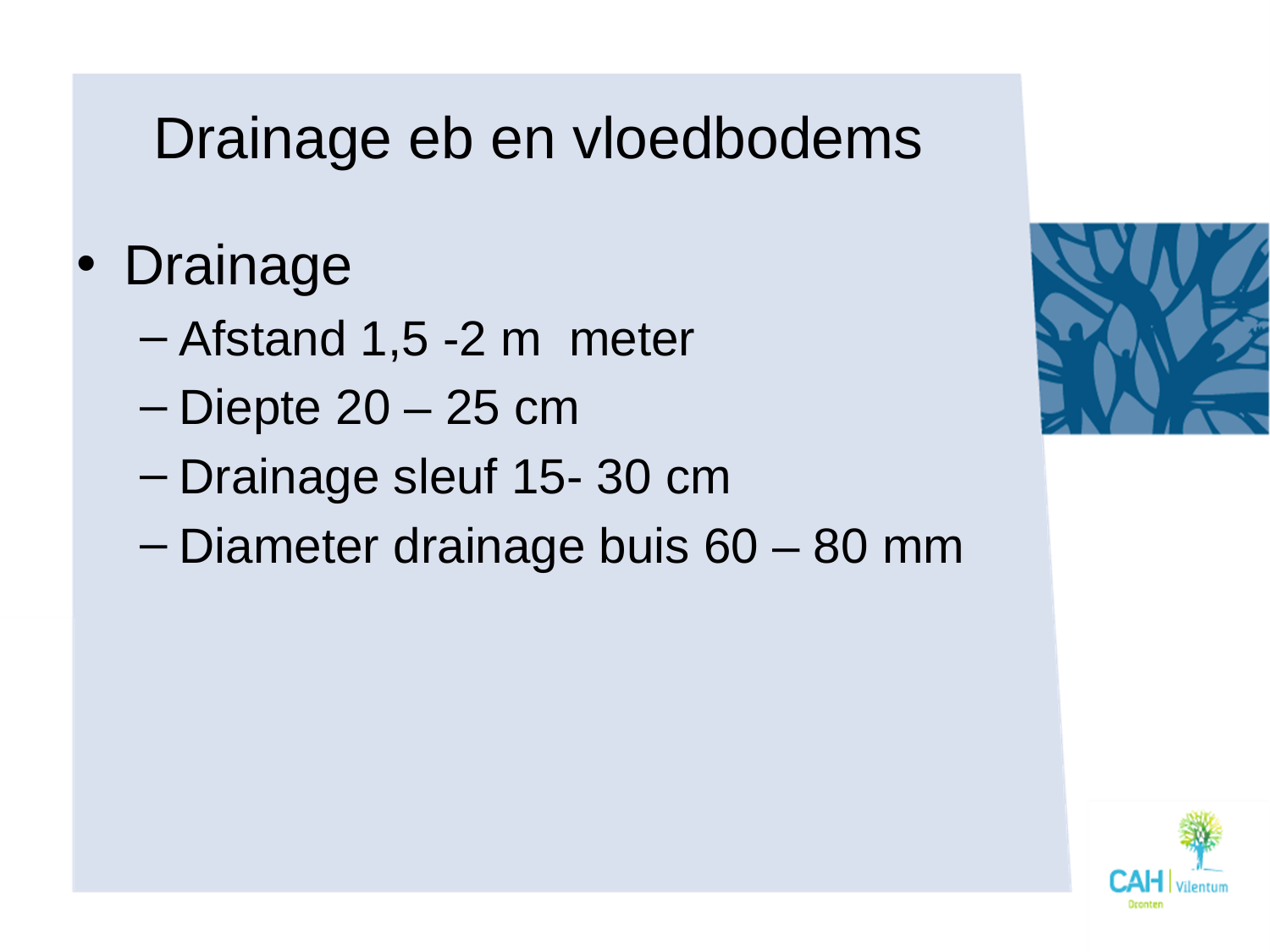

# Drainage eb en vloedbodems
Drainage
Afstand 1,5 -2 m  meter
Diepte 20 – 25 cm
Drainage sleuf 15- 30 cm
Diameter drainage buis 60 – 80 mm